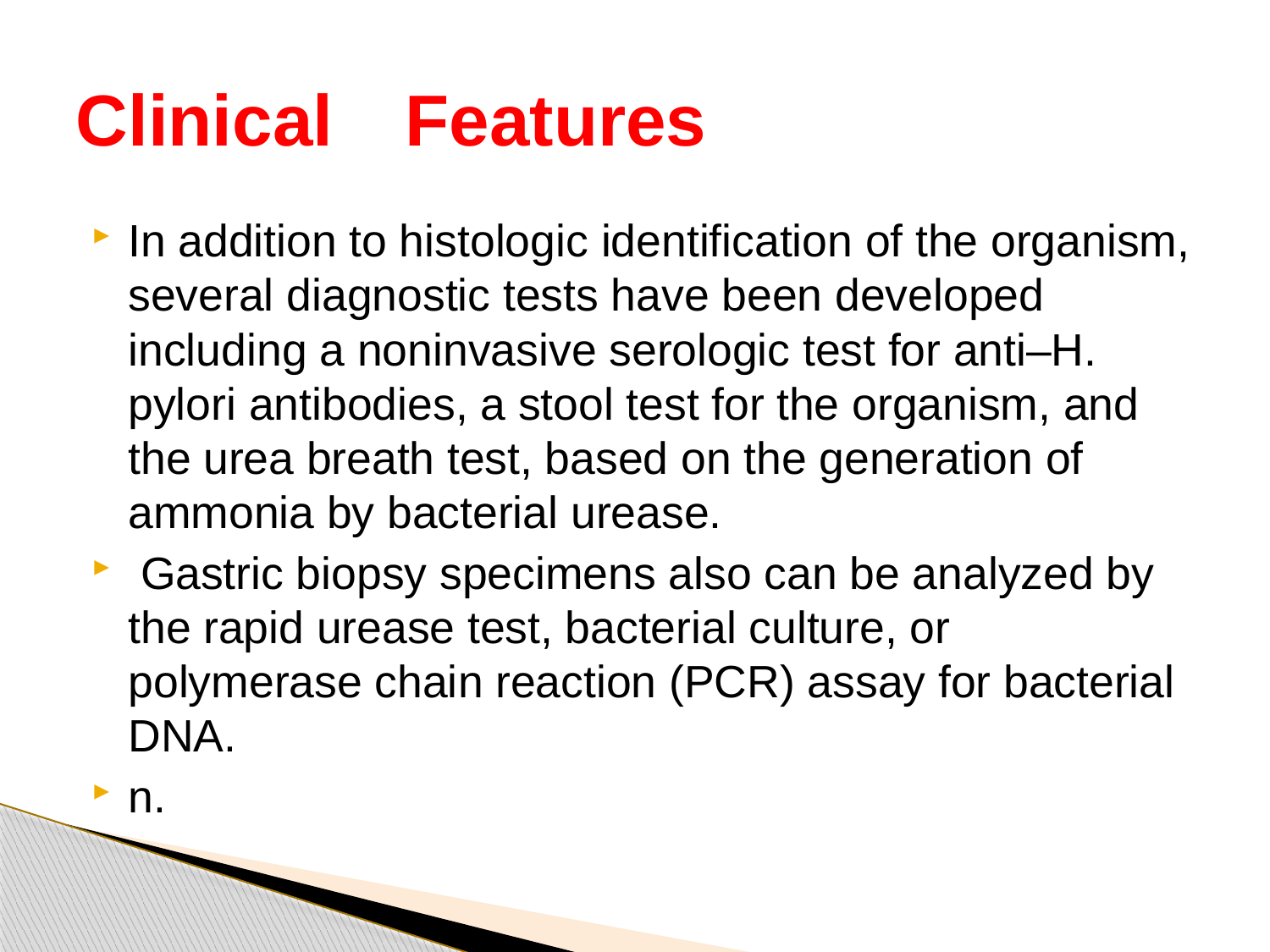

# Clinical Features
In addition to histologic identification of the organism, several diagnostic tests have been developed including a noninvasive serologic test for anti–H. pylori antibodies, a stool test for the organism, and the urea breath test, based on the generation of ammonia by bacterial urease.
 Gastric biopsy specimens also can be analyzed by the rapid urease test, bacterial culture, or polymerase chain reaction (PCR) assay for bacterial DNA.
n.